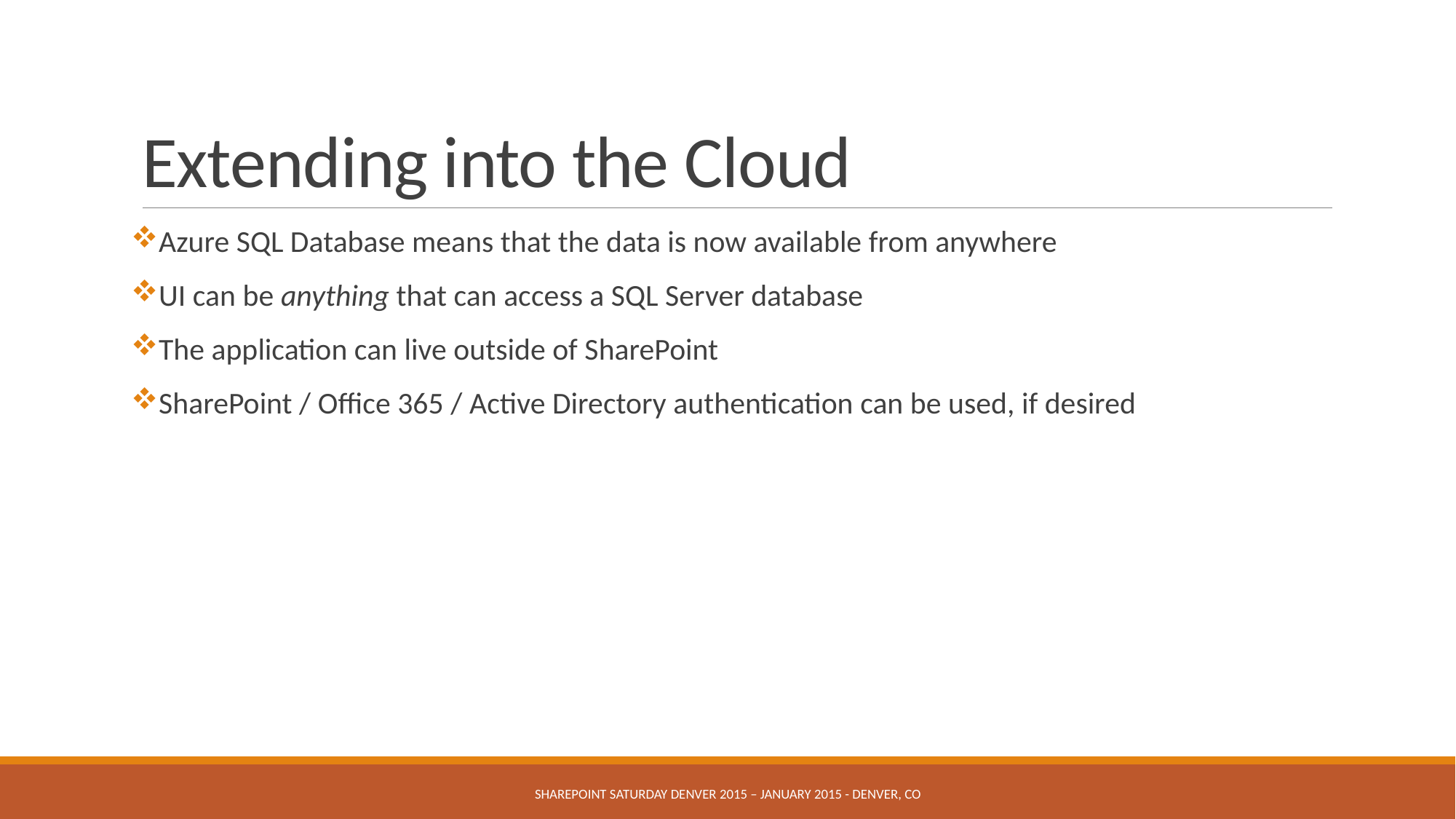

# Extending into the Cloud
Azure SQL Database means that the data is now available from anywhere
UI can be anything that can access a SQL Server database
The application can live outside of SharePoint
SharePoint / Office 365 / Active Directory authentication can be used, if desired
SHAREPOINT SATURDAY DENVER 2015 – January 2015 - DENVER, CO